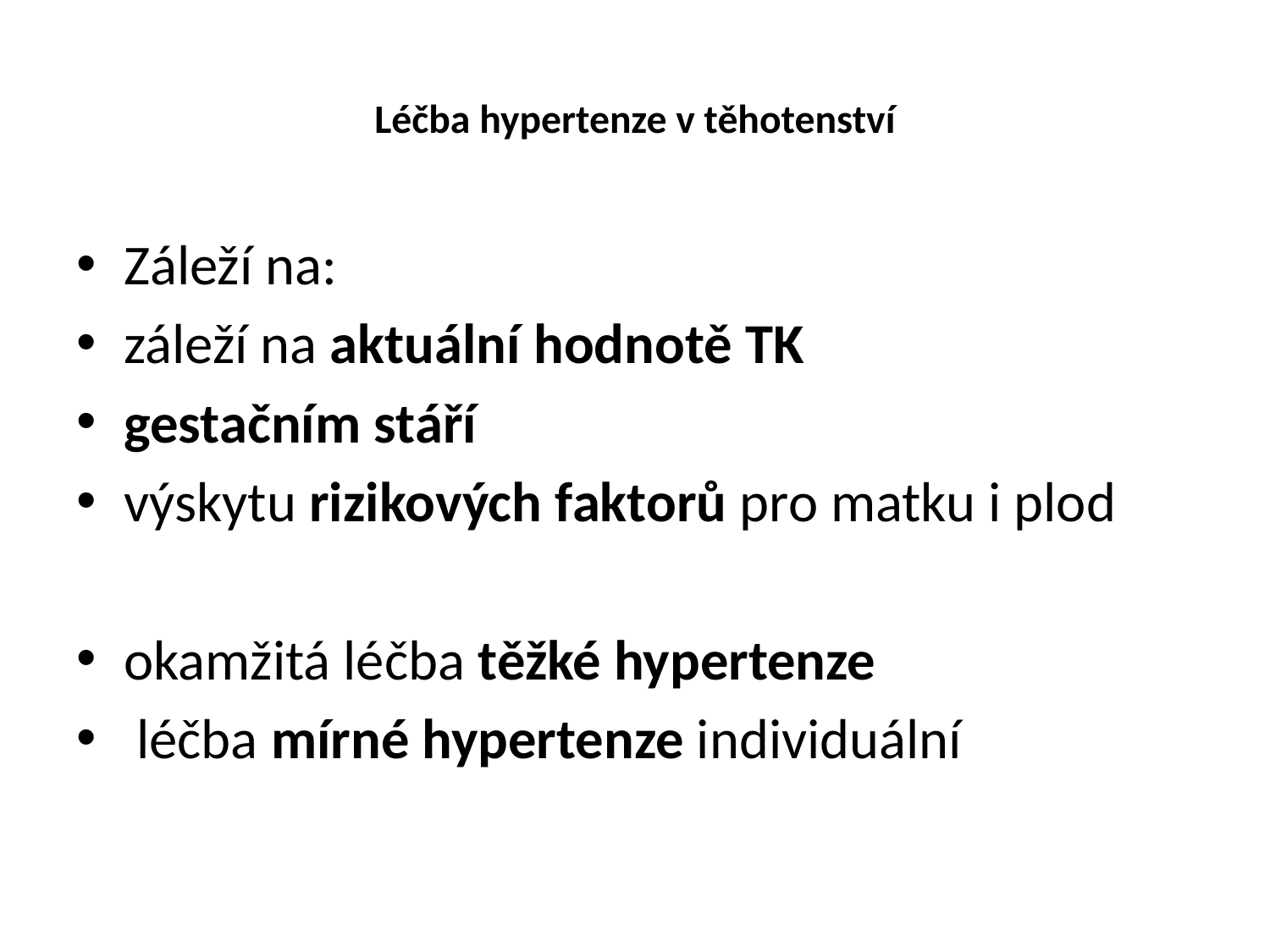

# Léčba hypertenze v těhotenství
Záleží na:
záleží na aktuální hodnotě TK
gestačním stáří
výskytu rizikových faktorů pro matku i plod

okamžitá léčba těžké hypertenze
 léčba mírné hypertenze individuální